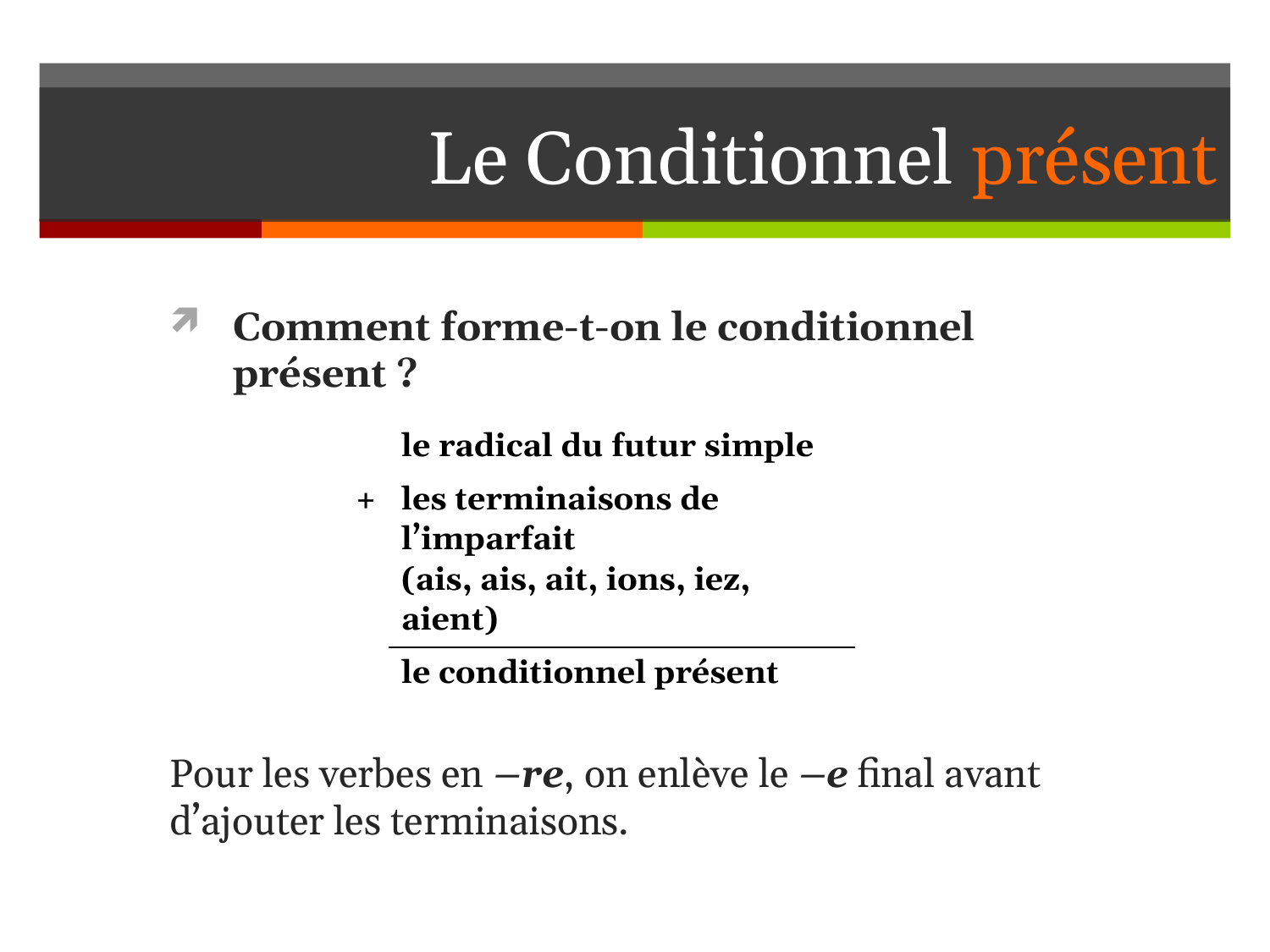

# Le Conditionnel présent
Comment forme-t-on le conditionnel présent ?

Pour les verbes en –re, on enlève le –e final avant d’ajouter les terminaisons.

|  | le radical du futur simple |
| --- | --- |
| + | les terminaisons de l’imparfait (ais, ais, ait, ions, iez, aient) |
|  | le conditionnel présent |